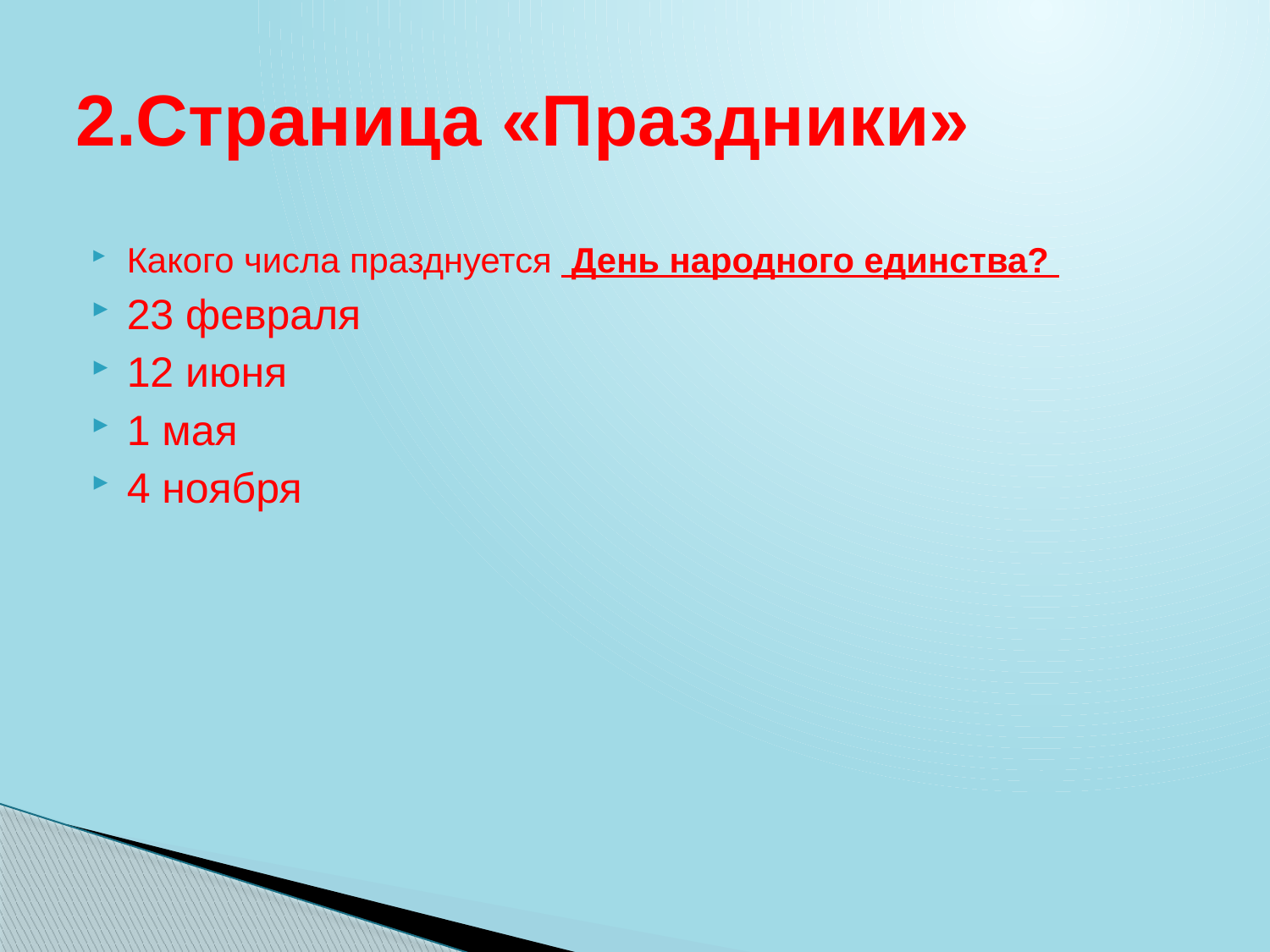

# 2.Страница «Праздники»

Какого числа празднуется  День народного единства?
23 февраля
12 июня
1 мая
4 ноября